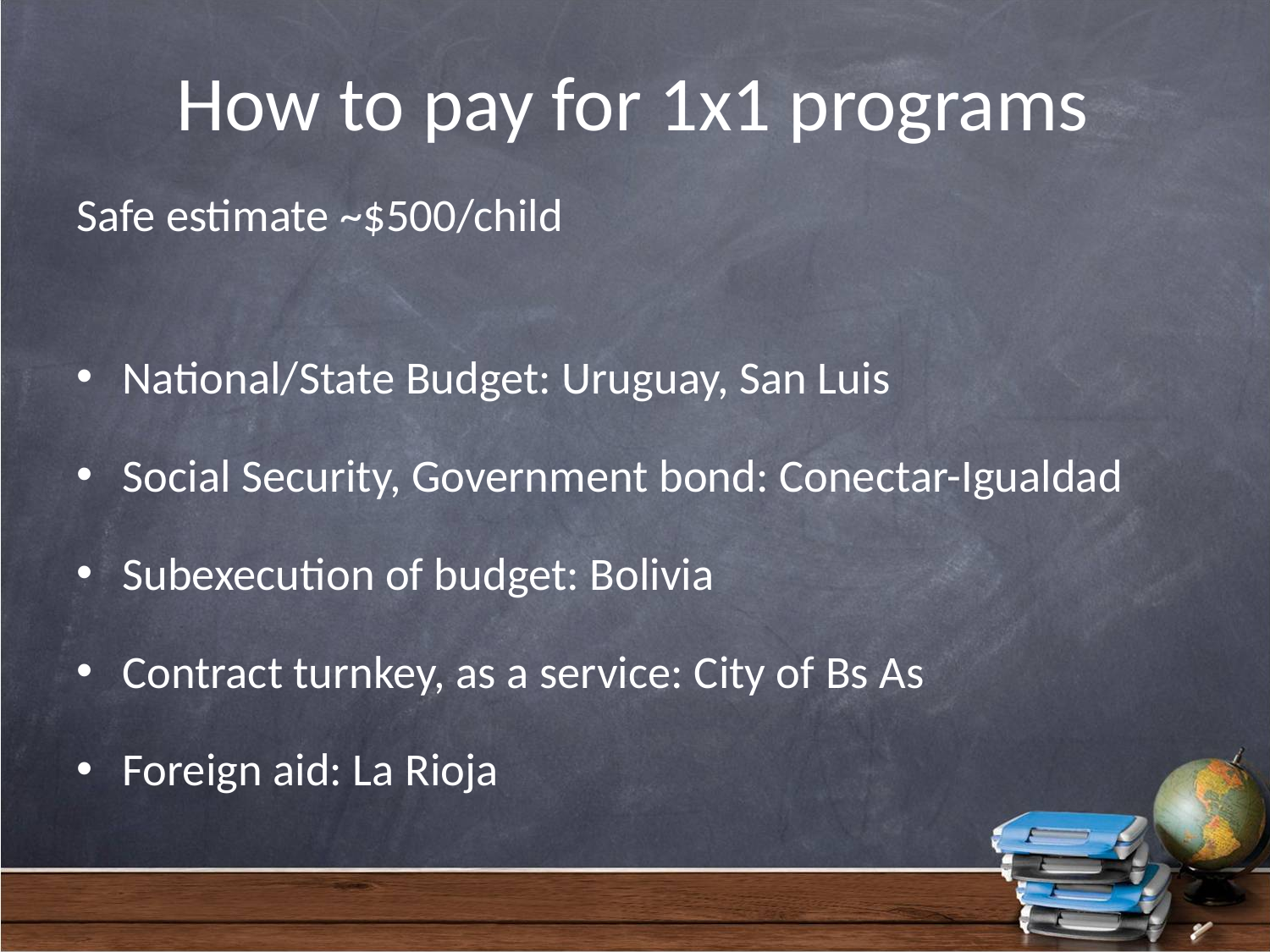

# How to pay for 1x1 programs
Safe estimate ~$500/child

National/State Budget: Uruguay, San Luis
Social Security, Government bond: Conectar-Igualdad
Subexecution of budget: Bolivia
Contract turnkey, as a service: City of Bs As
Foreign aid: La Rioja